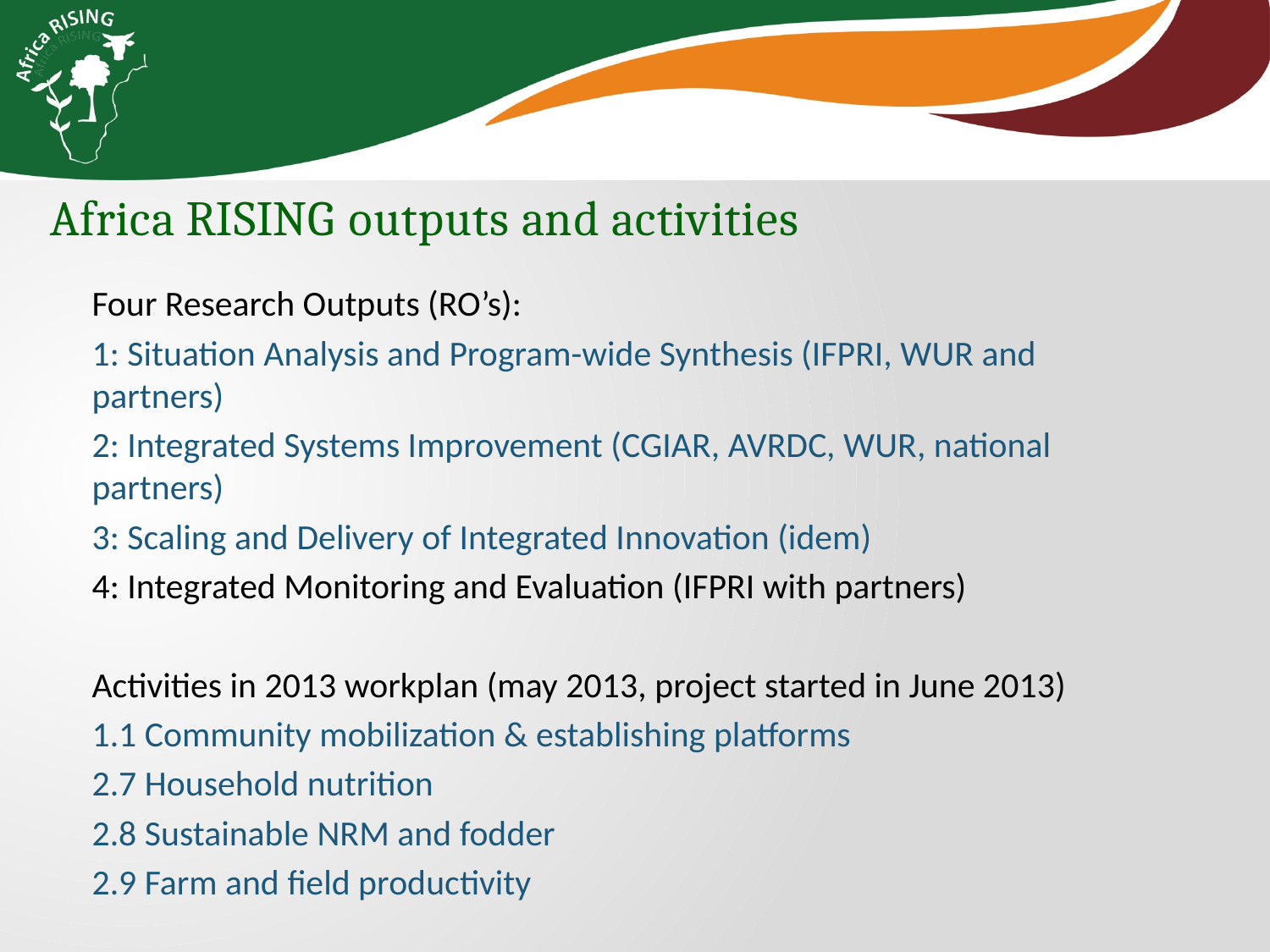

Africa RISING outputs and activities
Four Research Outputs (RO’s):
1: Situation Analysis and Program-wide Synthesis (IFPRI, WUR and partners)
2: Integrated Systems Improvement (CGIAR, AVRDC, WUR, national partners)
3: Scaling and Delivery of Integrated Innovation (idem)
4: Integrated Monitoring and Evaluation (IFPRI with partners)

Activities in 2013 workplan (may 2013, project started in June 2013)
1.1 Community mobilization & establishing platforms
2.7 Household nutrition
2.8 Sustainable NRM and fodder
2.9 Farm and field productivity